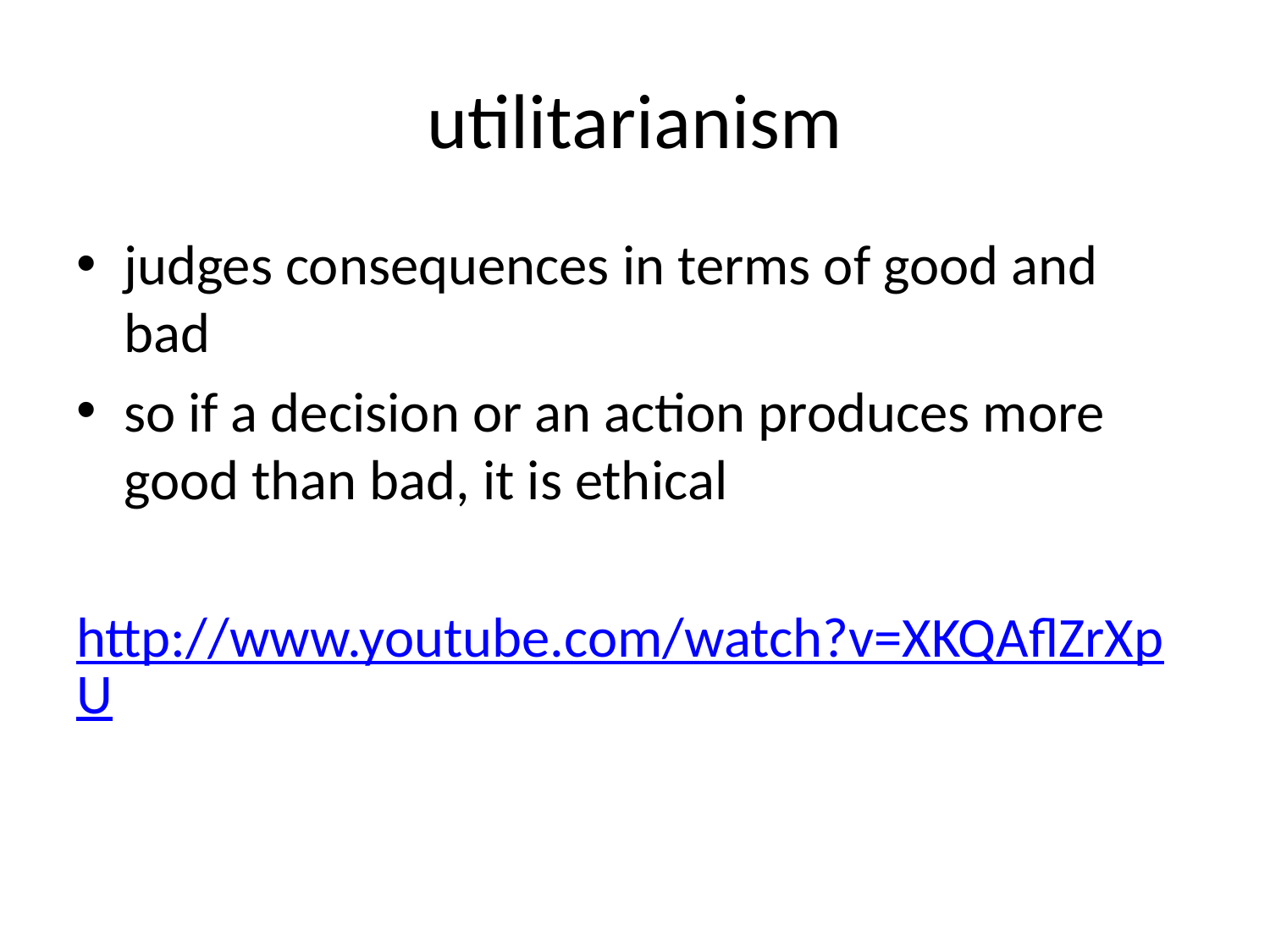

# utilitarianism
judges consequences in terms of good and bad
so if a decision or an action produces more good than bad, it is ethical

http://www.youtube.com/watch?v=XKQAflZrXpU